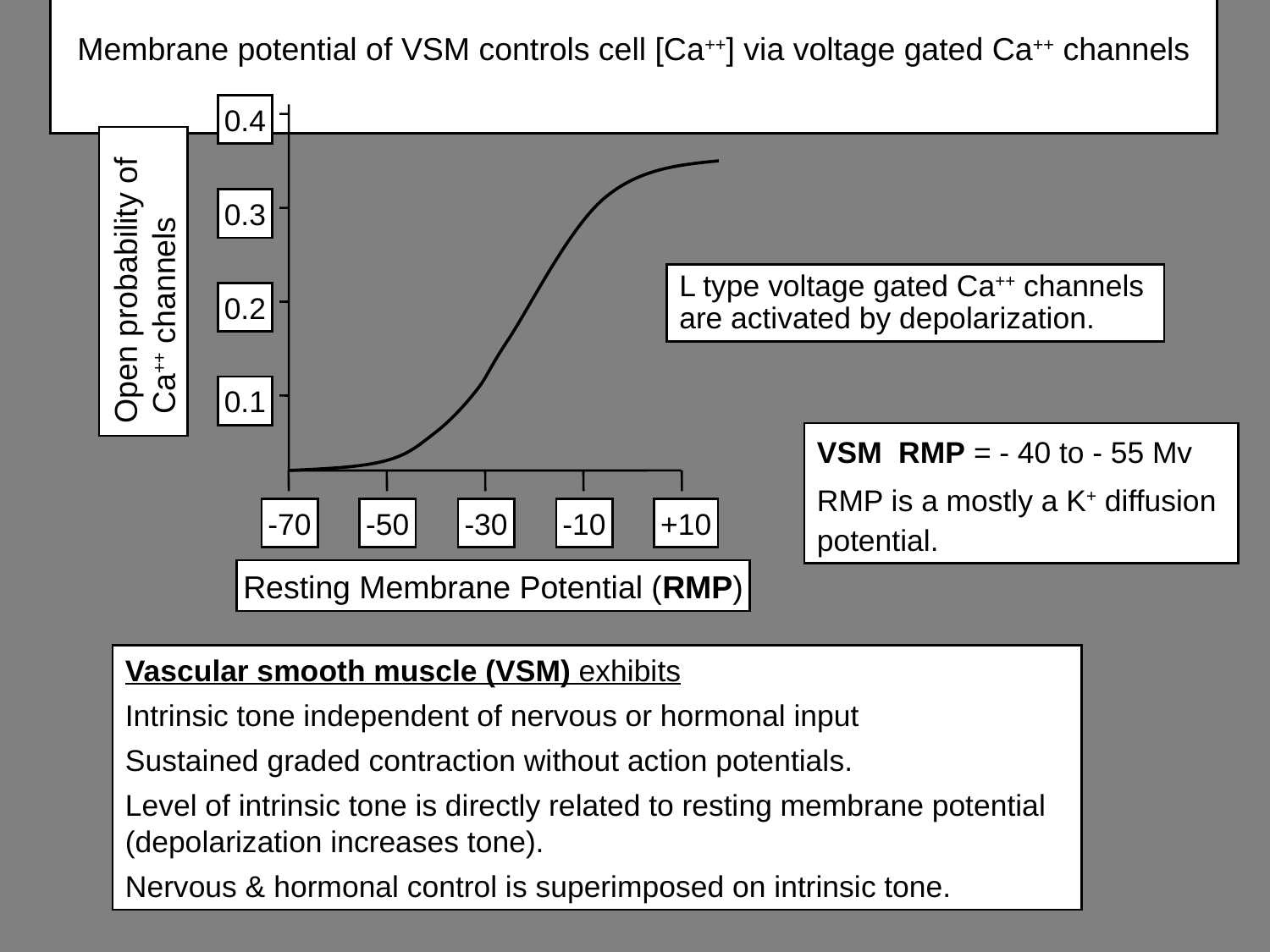

# Membrane potential of VSM controls cell [Ca++] via voltage gated Ca++ channels
0.4

0.3

Open probability of
 Ca++ channels
0.2

0.1

-70
-50
-30
-10
+10
Resting Membrane Potential (RMP)
L type voltage gated Ca++ channels are activated by depolarization.
Vascular smooth muscle (VSM) exhibits
Intrinsic tone independent of nervous or hormonal input
Sustained graded contraction without action potentials.
Level of intrinsic tone is directly related to resting membrane potential (depolarization increases tone).
Nervous & hormonal control is superimposed on intrinsic tone.
VSM  RMP = - 40 to - 55 Mv
RMP is a mostly a K+ diffusion potential.